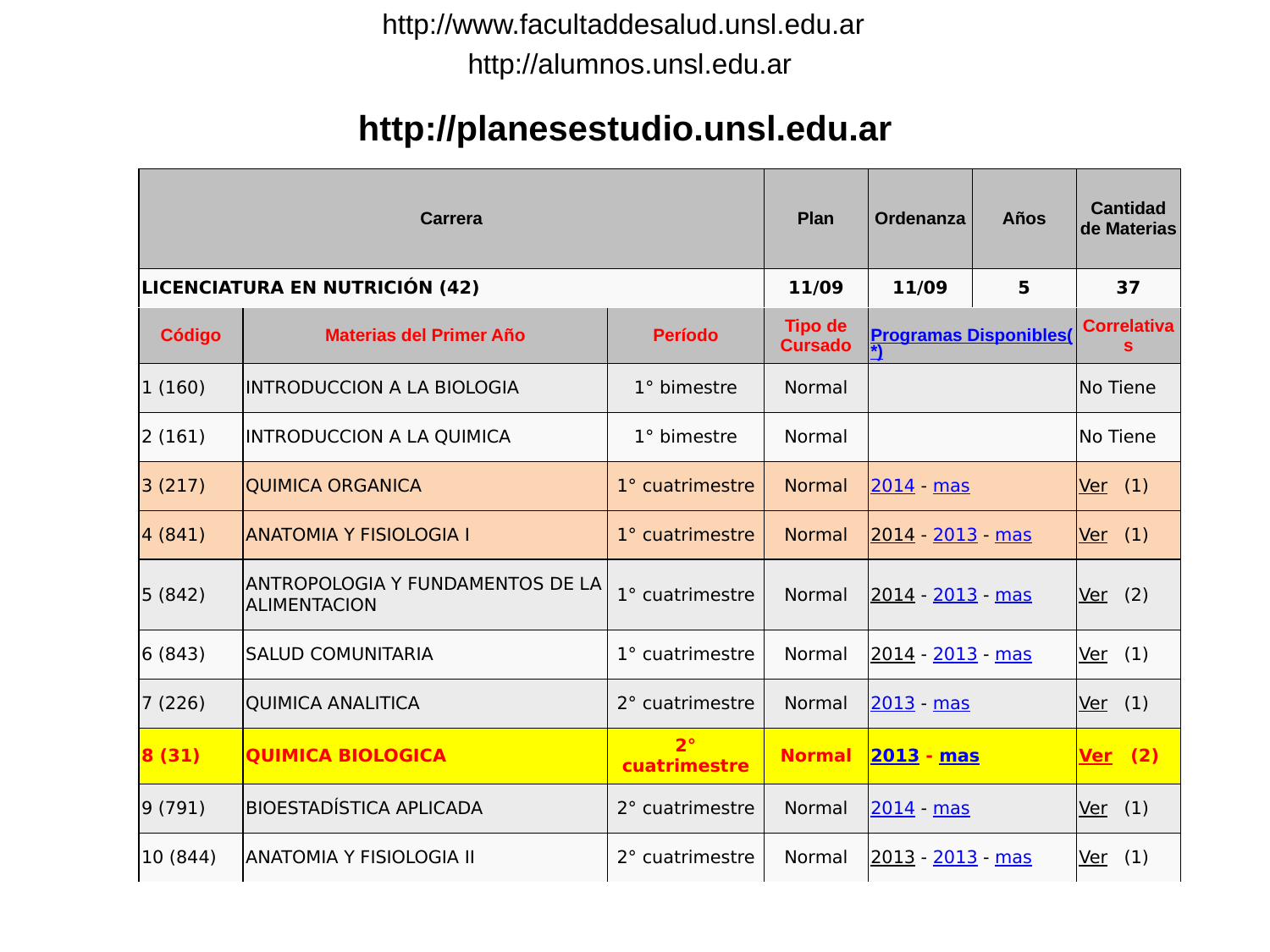

http://www.facultaddesalud.unsl.edu.ar
http://alumnos.unsl.edu.ar
http://planesestudio.unsl.edu.ar
| Carrera | Plan | Ordenanza | Años | Cantidad de Materias |
| --- | --- | --- | --- | --- |
| LICENCIATURA EN NUTRICIÓN (42) | 11/09 | 11/09 | 5 | 37 |
| Código | Materias del Primer Año | Período | Tipo de Cursado | Programas Disponibles(\*) | Correlativas |
| --- | --- | --- | --- | --- | --- |
| 1 (160) | INTRODUCCION A LA BIOLOGIA | 1° bimestre | Normal |  | No Tiene |
| 2 (161) | INTRODUCCION A LA QUIMICA | 1° bimestre | Normal |  | No Tiene |
| 3 (217) | QUIMICA ORGANICA | 1° cuatrimestre | Normal | 2014 - mas | Ver   (1) |
| 4 (841) | ANATOMIA Y FISIOLOGIA I | 1° cuatrimestre | Normal | 2014 - 2013 - mas | Ver   (1) |
| 5 (842) | ANTROPOLOGIA Y FUNDAMENTOS DE LA ALIMENTACION | 1° cuatrimestre | Normal | 2014 - 2013 - mas | Ver   (2) |
| 6 (843) | SALUD COMUNITARIA | 1° cuatrimestre | Normal | 2014 - 2013 - mas | Ver   (1) |
| 7 (226) | QUIMICA ANALITICA | 2° cuatrimestre | Normal | 2013 - mas | Ver   (1) |
| 8 (31) | QUIMICA BIOLOGICA | 2° cuatrimestre | Normal | 2013 - mas | Ver   (2) |
| 9 (791) | BIOESTADÍSTICA APLICADA | 2° cuatrimestre | Normal | 2014 - mas | Ver   (1) |
| 10 (844) | ANATOMIA Y FISIOLOGIA II | 2° cuatrimestre | Normal | 2013 - 2013 - mas | Ver   (1) |